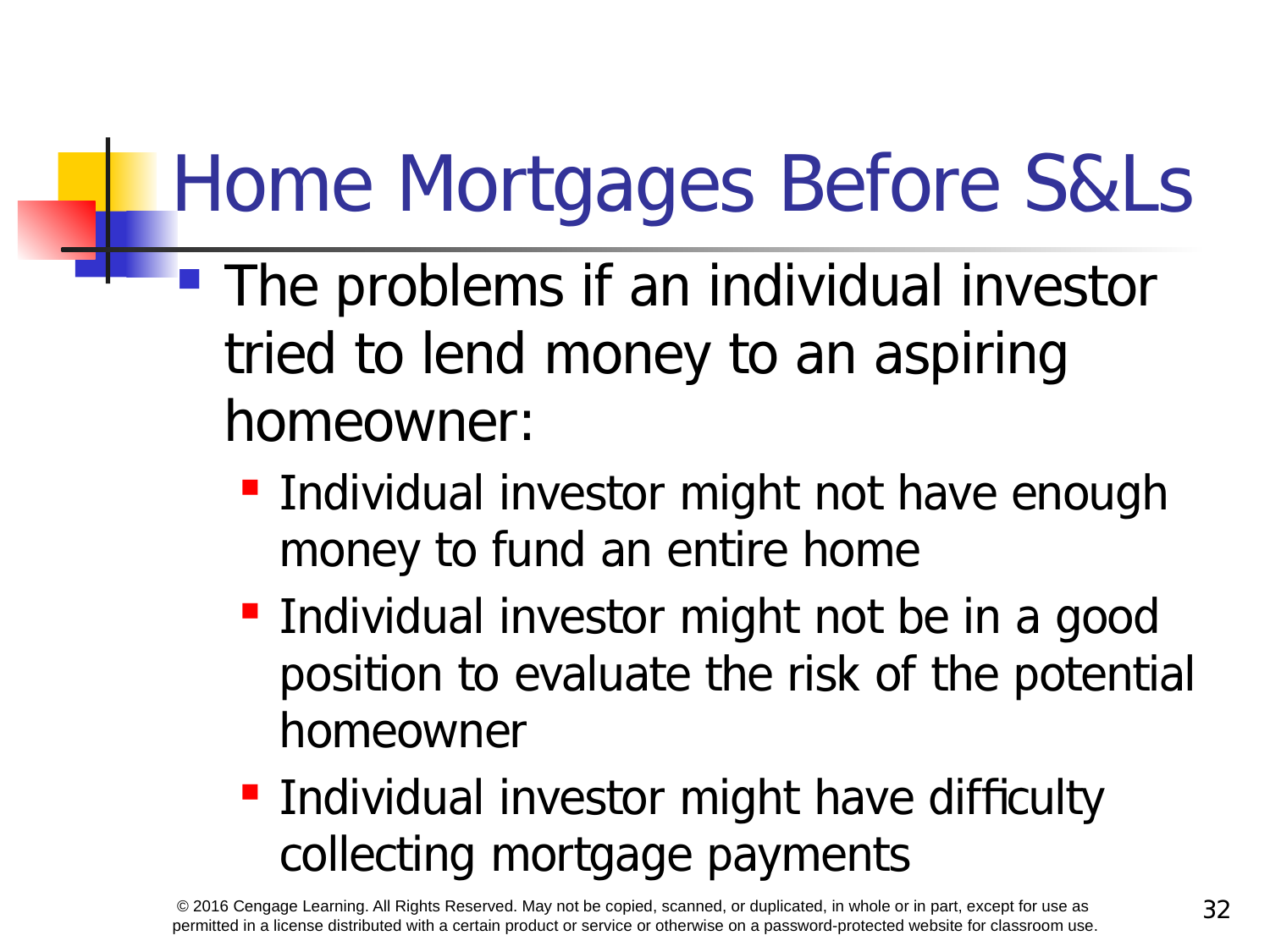

# Home Mortgages Before S&Ls
The problems if an individual investor tried to lend money to an aspiring homeowner:
Individual investor might not have enough money to fund an entire home
Individual investor might not be in a good position to evaluate the risk of the potential homeowner
Individual investor might have difficulty collecting mortgage payments
32